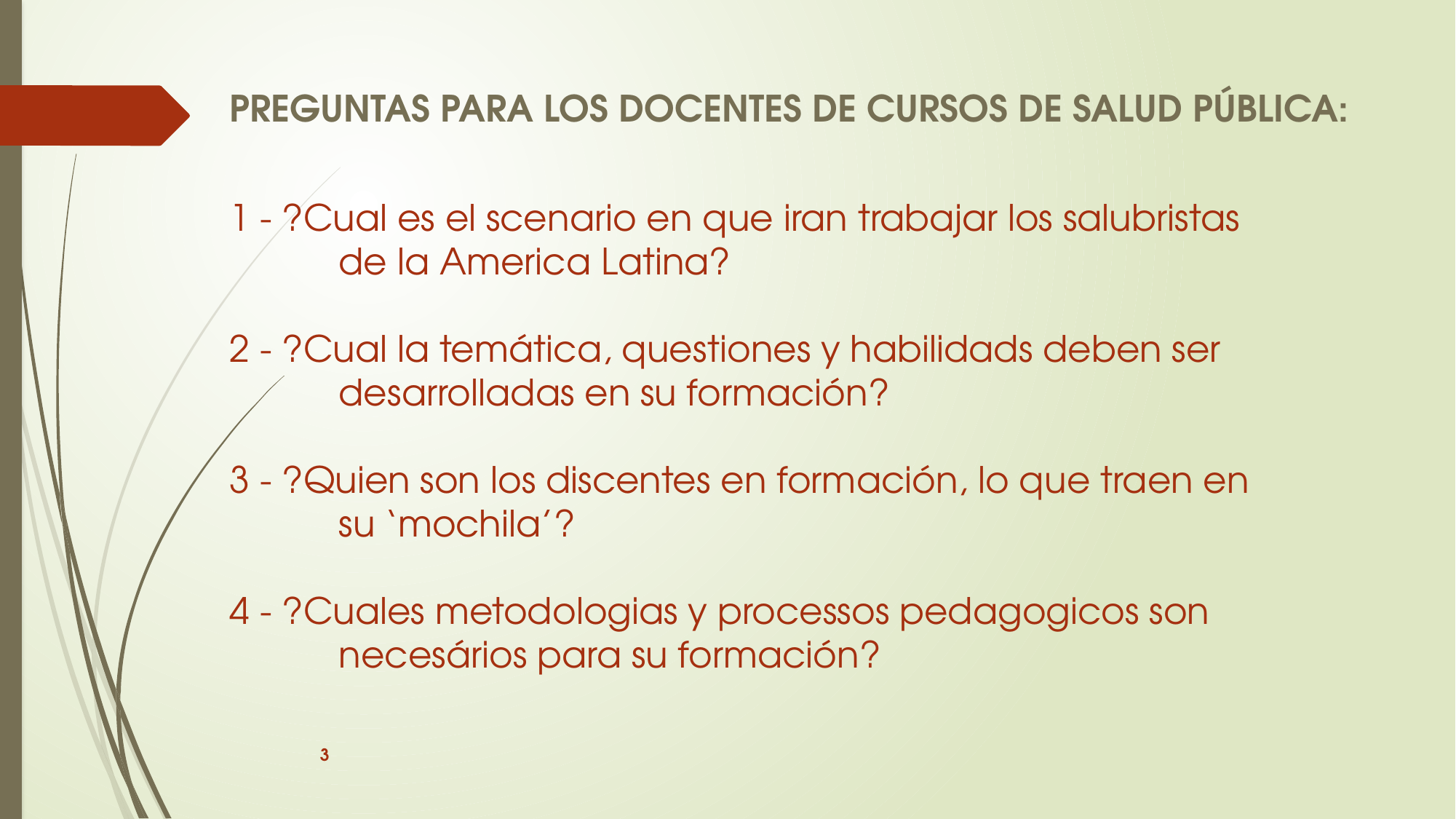

PREGUNTAS PARA LOS DOCENTES DE CURSOS DE SALUD PÚBLICA:

1 - ?Cual es el scenario en que iran trabajar los salubristas
	de la America Latina?

2 - ?Cual la temática, questiones y habilidads deben ser
	desarrolladas en su formación?

3 - ?Quien son los discentes en formación, lo que traen en
	su ‘mochila’?

4 - ?Cuales metodologias y processos pedagogicos son
	necesários para su formación?
3